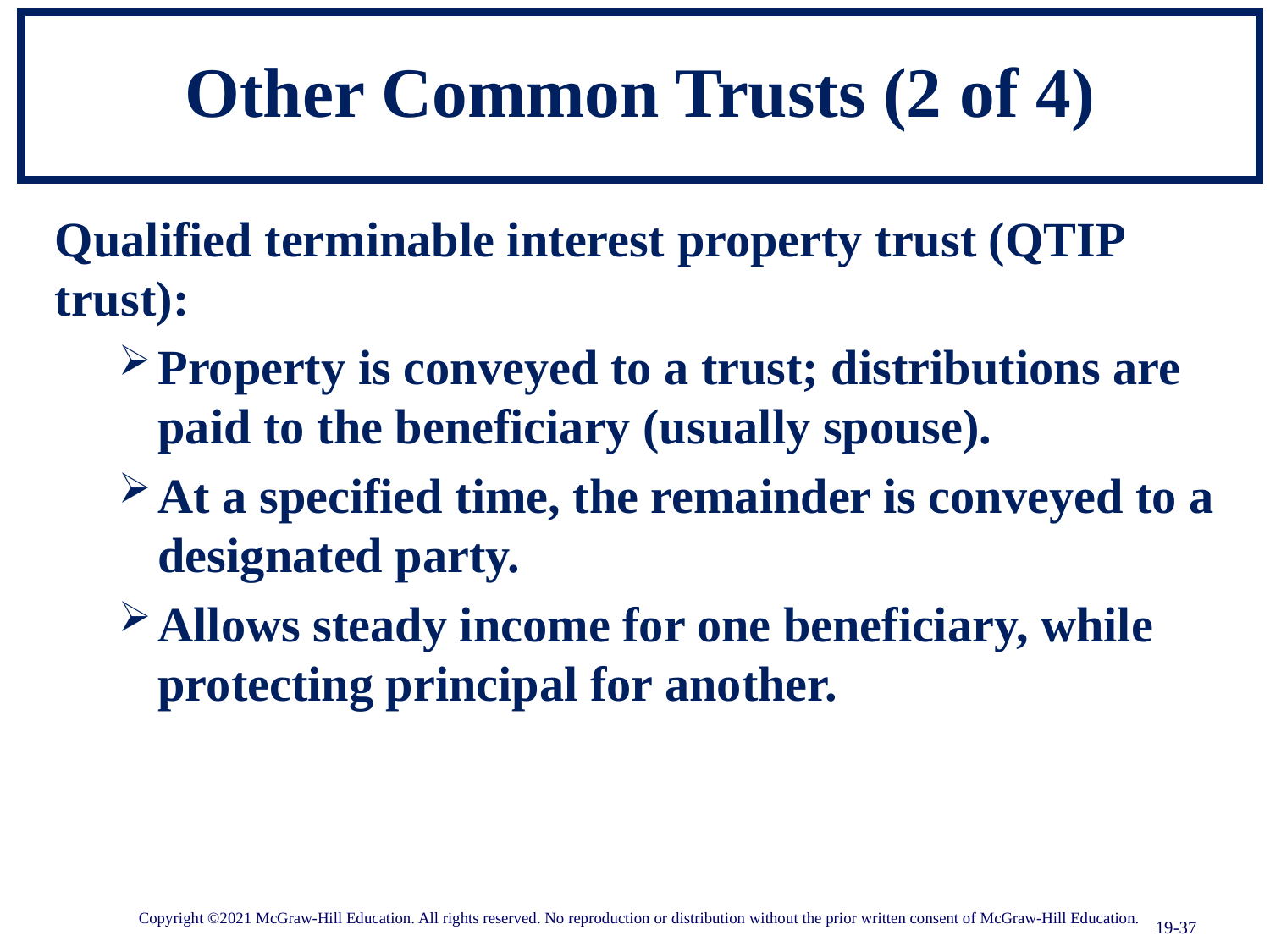

# Other Common Trusts (2 of 4)
Qualified terminable interest property trust (QTIP trust):
Property is conveyed to a trust; distributions are paid to the beneficiary (usually spouse).
At a specified time, the remainder is conveyed to a designated party.
Allows steady income for one beneficiary, while protecting principal for another.
Copyright ©2021 McGraw-Hill Education. All rights reserved. No reproduction or distribution without the prior written consent of McGraw-Hill Education.
19-37